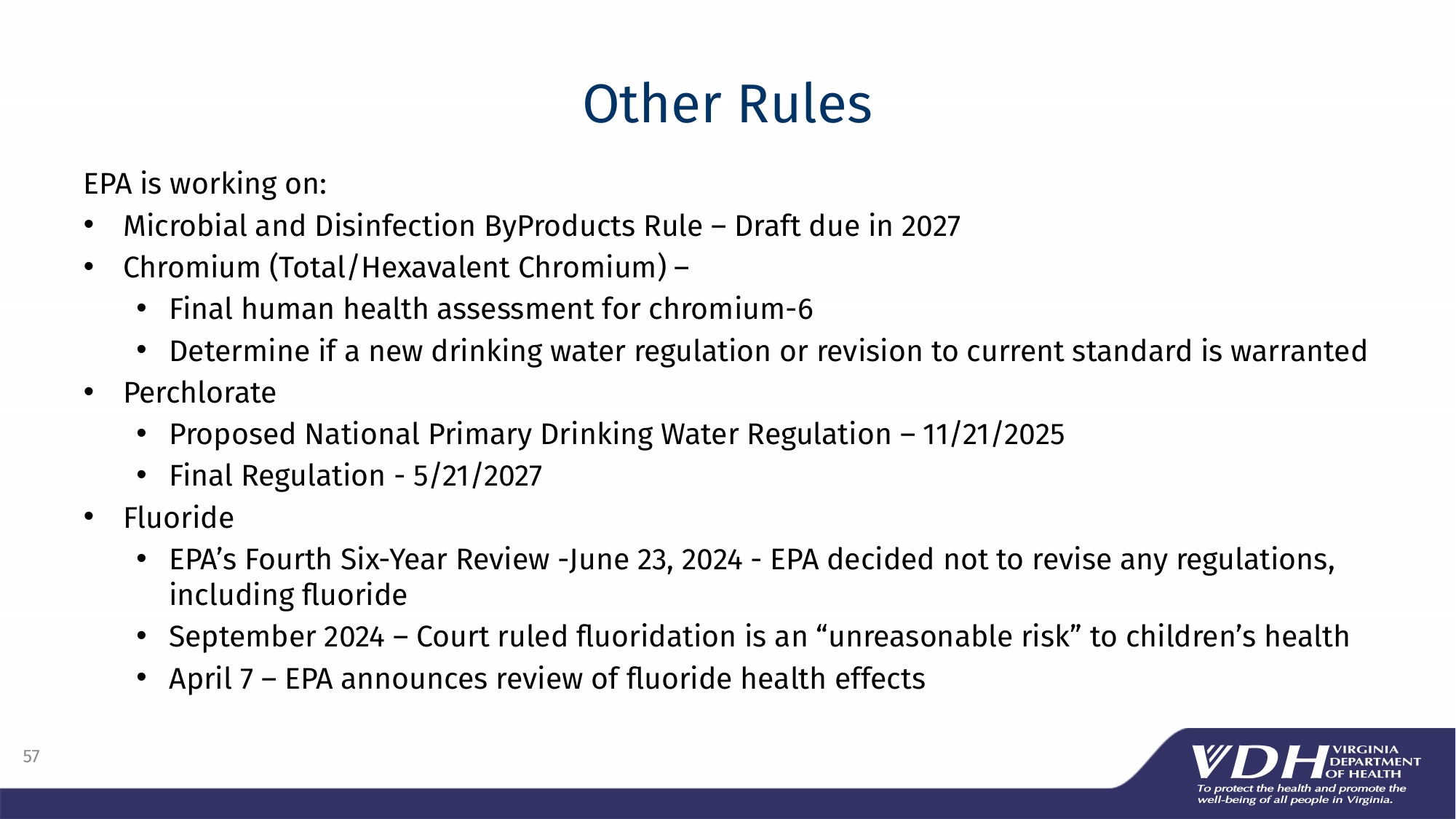

# Other Rules
EPA is working on:
Microbial and Disinfection ByProducts Rule – Draft due in 2027
Chromium (Total/Hexavalent Chromium) –
Final human health assessment for chromium-6
Determine if a new drinking water regulation or revision to current standard is warranted
Perchlorate
Proposed National Primary Drinking Water Regulation – 11/21/2025
Final Regulation - 5/21/2027
Fluoride
EPA’s Fourth Six-Year Review -June 23, 2024 - EPA decided not to revise any regulations, including fluoride
September 2024 – Court ruled fluoridation is an “unreasonable risk” to children’s health
April 7 – EPA announces review of fluoride health effects
57